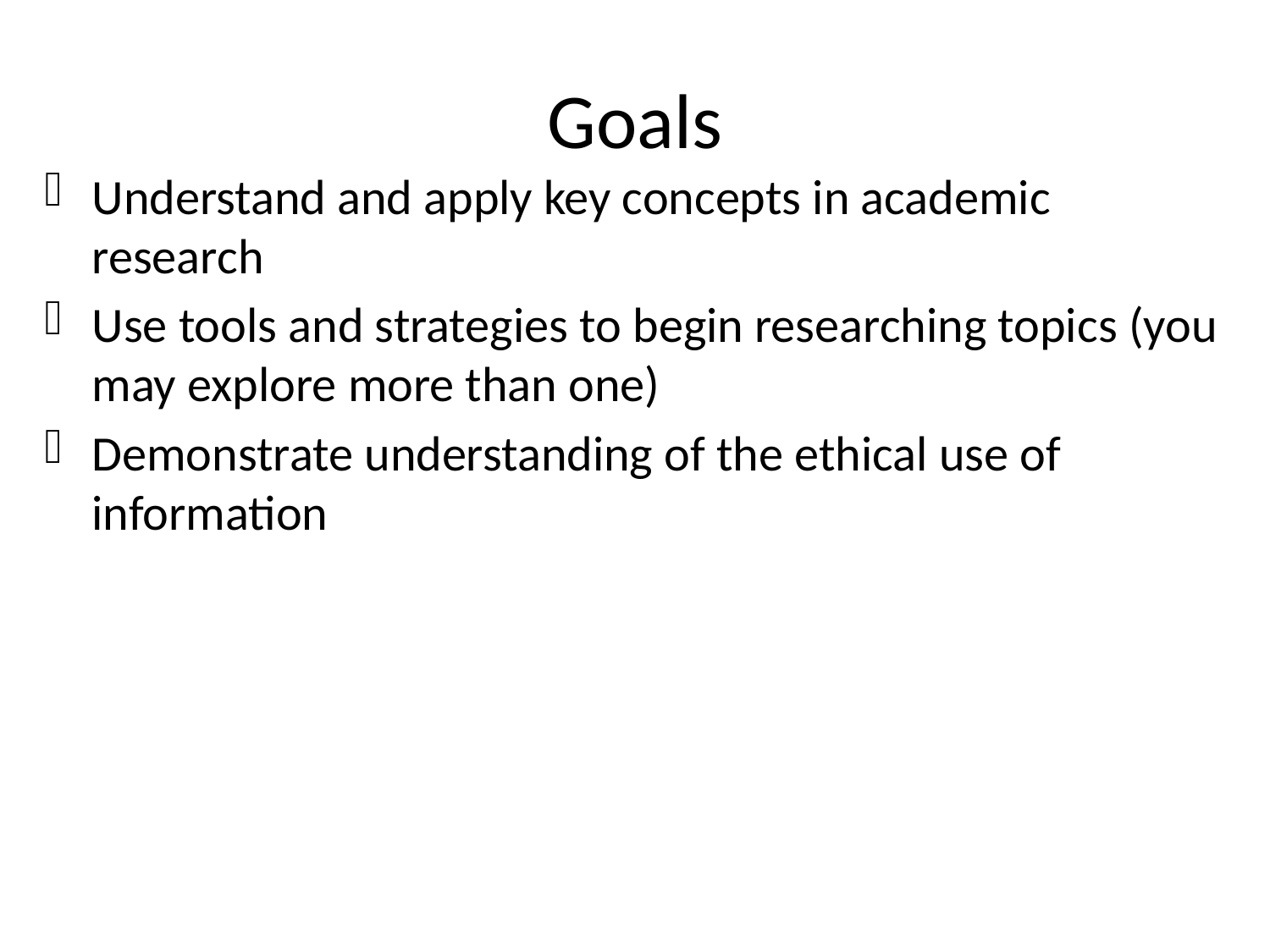

# Goals
Understand and apply key concepts in academic research
Use tools and strategies to begin researching topics (you may explore more than one)
Demonstrate understanding of the ethical use of information